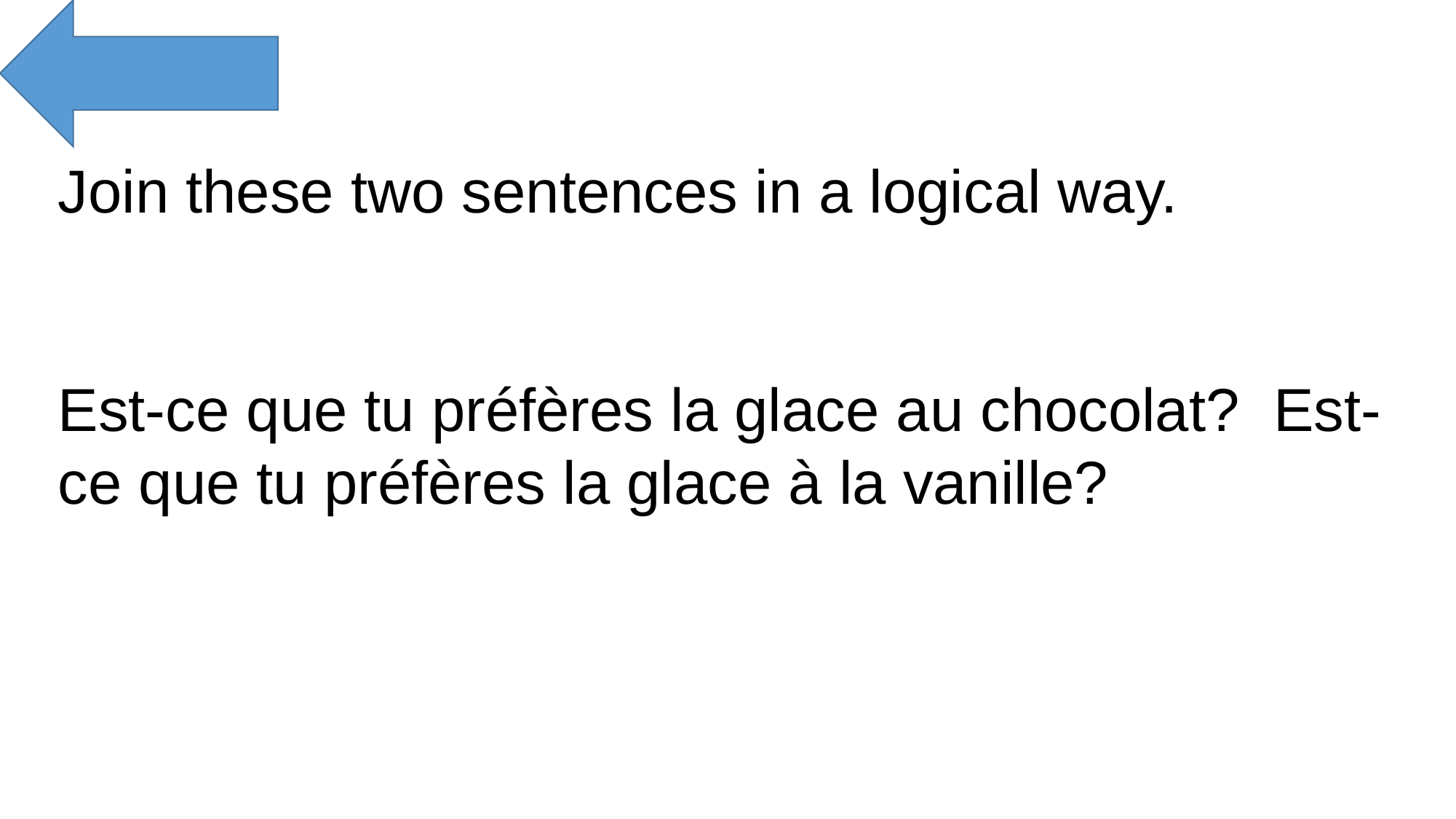

Join these two sentences in a logical way.

Est-ce que tu préfères la glace au chocolat?  Est-ce que tu préfères la glace à la vanille?